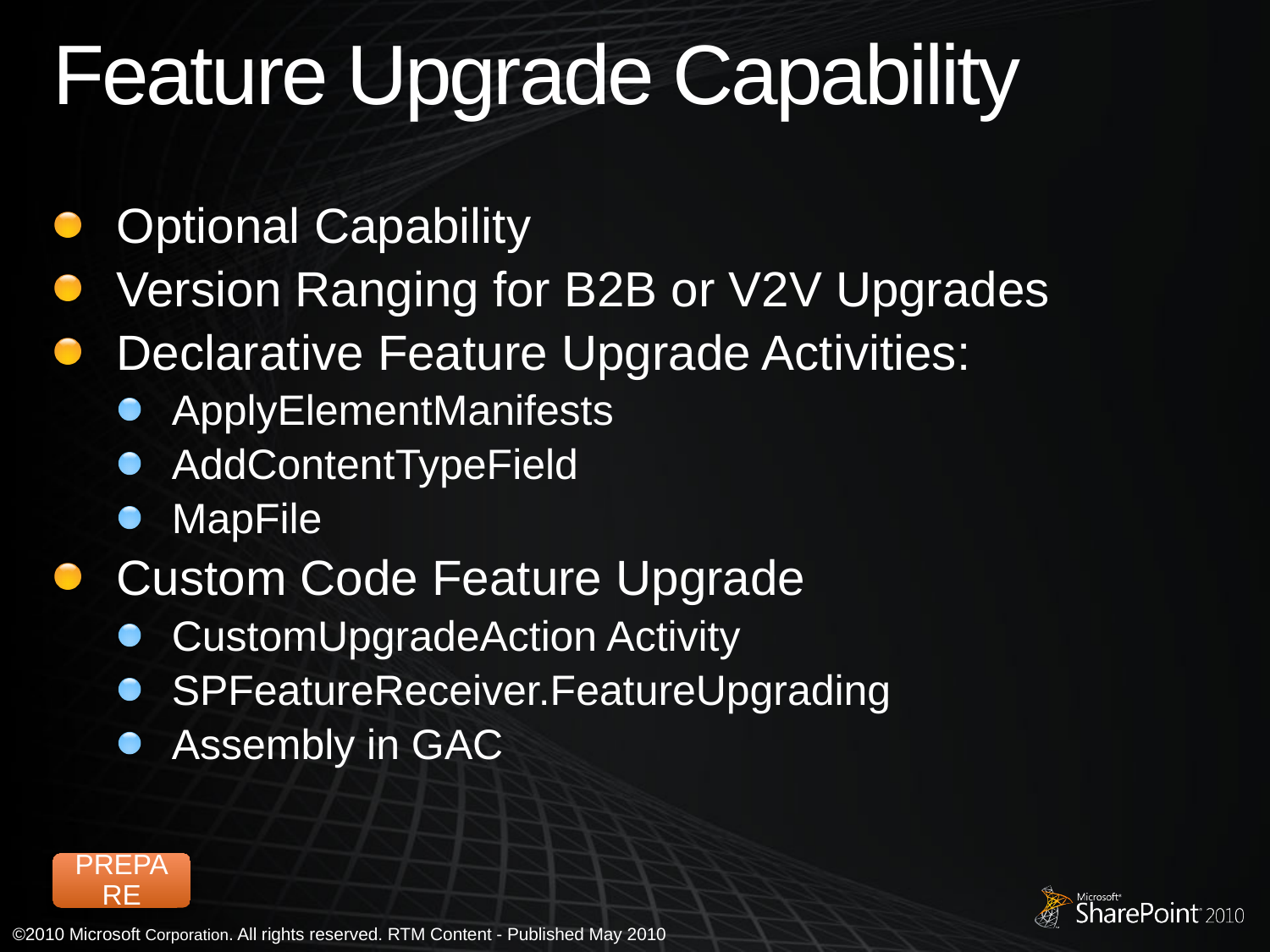

# Feature Upgrade Capability
Optional Capability
Version Ranging for B2B or V2V Upgrades
Declarative Feature Upgrade Activities:
ApplyElementManifests
AddContentTypeField
MapFile
Custom Code Feature Upgrade
CustomUpgradeAction Activity
SPFeatureReceiver.FeatureUpgrading
Assembly in GAC